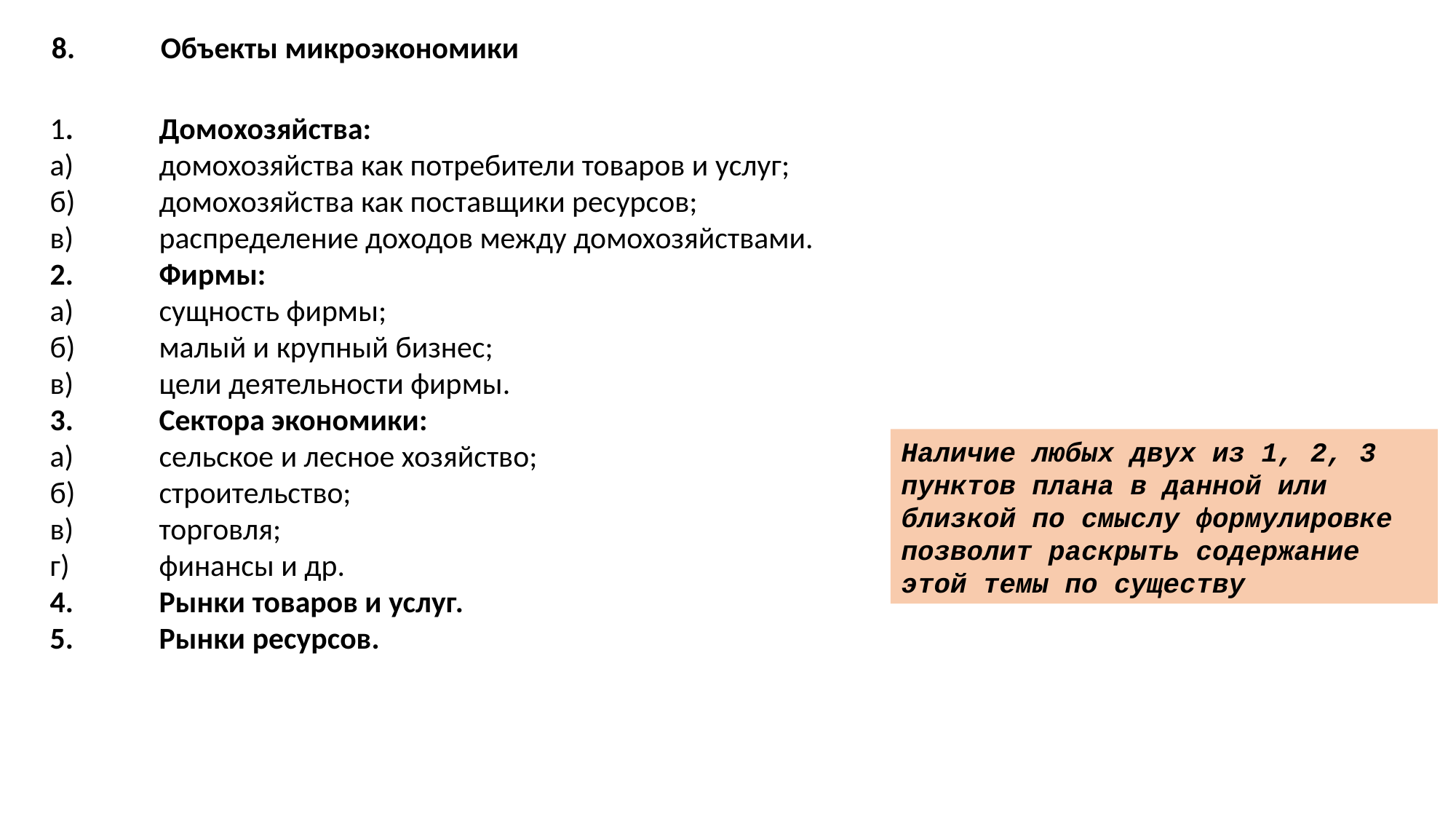

8.	Объекты микроэкономики
1.	Домохозяйства:
а)	домохозяйства как потребители товаров и услуг;
б)	домохозяйства как поставщики ресурсов;
в)	распределение доходов между домохозяйствами.
2.	Фирмы:
а)	сущность фирмы;
б)	малый и крупный бизнес;
в)	цели деятельности фирмы.
3.	Сектора экономики:
а)	сельское и лесное хозяйство;
б)	строительство;
в)	торговля;
г)	финансы и др.
4.	Рынки товаров и услуг.
5.	Рынки ресурсов.
Наличие любых двух из 1, 2, 3  пунктов плана в данной или близкой по смыслу формулировке позволит раскрыть содержание этой темы по существу